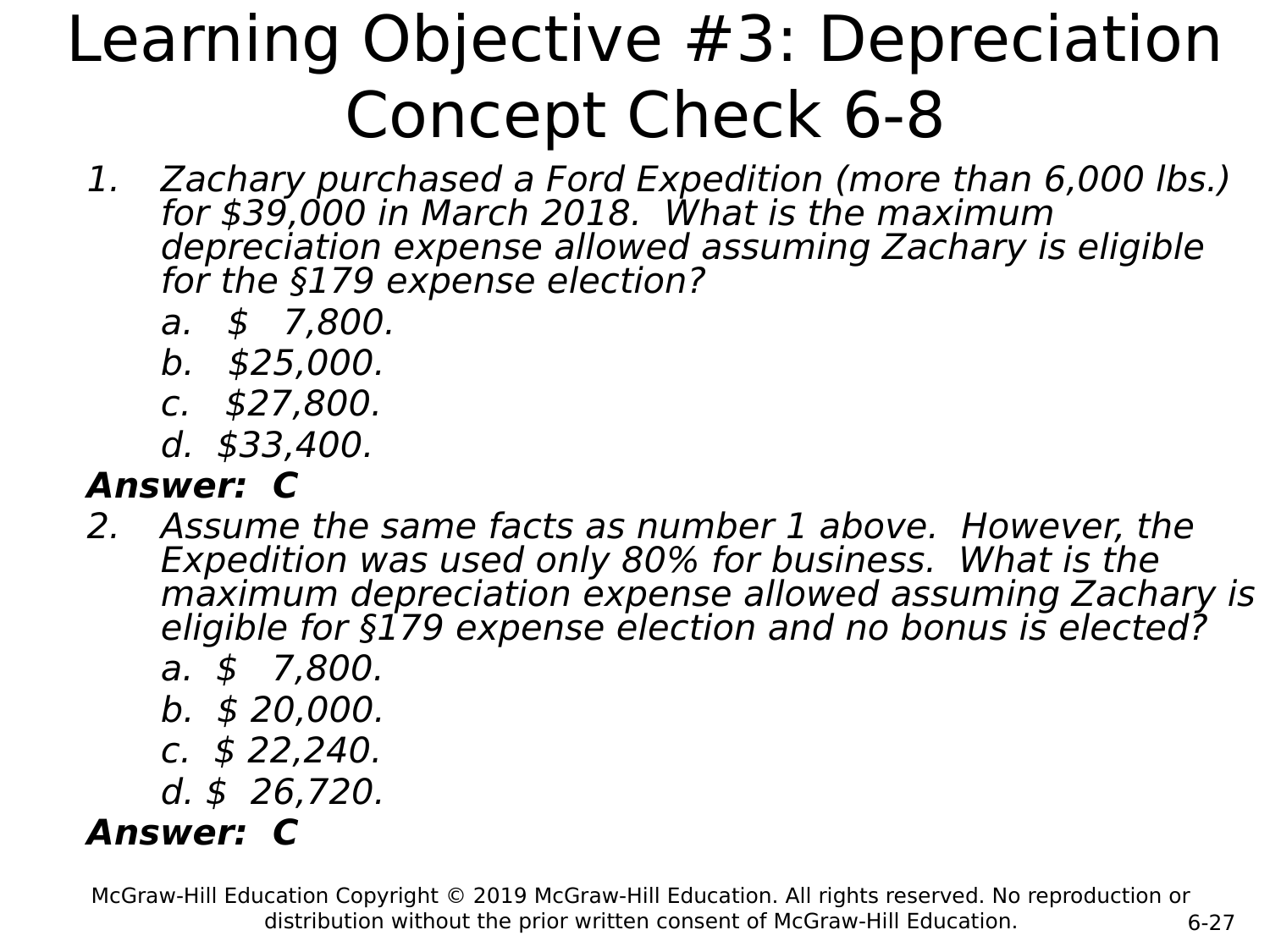

Learning Objective #3: Depreciation
Concept Check 6-8
Zachary purchased a Ford Expedition (more than 6,000 lbs.) for $39,000 in March 2018.  What is the maximum depreciation expense allowed assuming Zachary is eligible for the §179 expense election?
	a.   $   7,800.
	b.   $25,000.
	c.   $27,800.
	d.  $33,400.
Answer:  C
2. 	Assume the same facts as number 1 above.  However, the Expedition was used only 80% for business.  What is the maximum depreciation expense allowed assuming Zachary is eligible for §179 expense election and no bonus is elected?
	a.  $   7,800.
	b.  $ 20,000.
	c.  $ 22,240.
	d. $  26,720.
Answer:  C
McGraw-Hill Education Copyright © 2019 McGraw-Hill Education. All rights reserved. No reproduction or distribution without the prior written consent of McGraw-Hill Education.
6-27